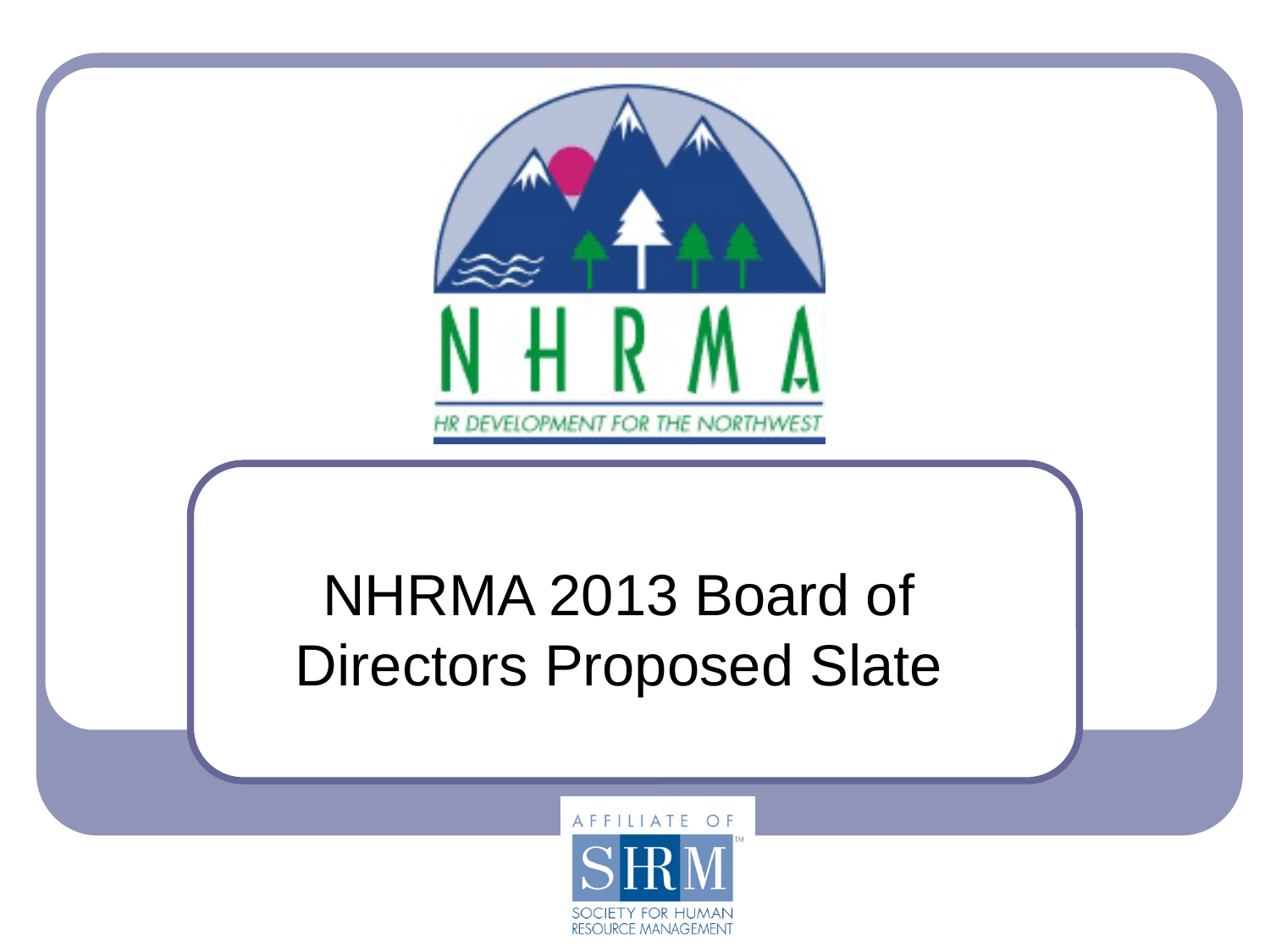

#
NHRMA 2013 Board of Directors Proposed Slate